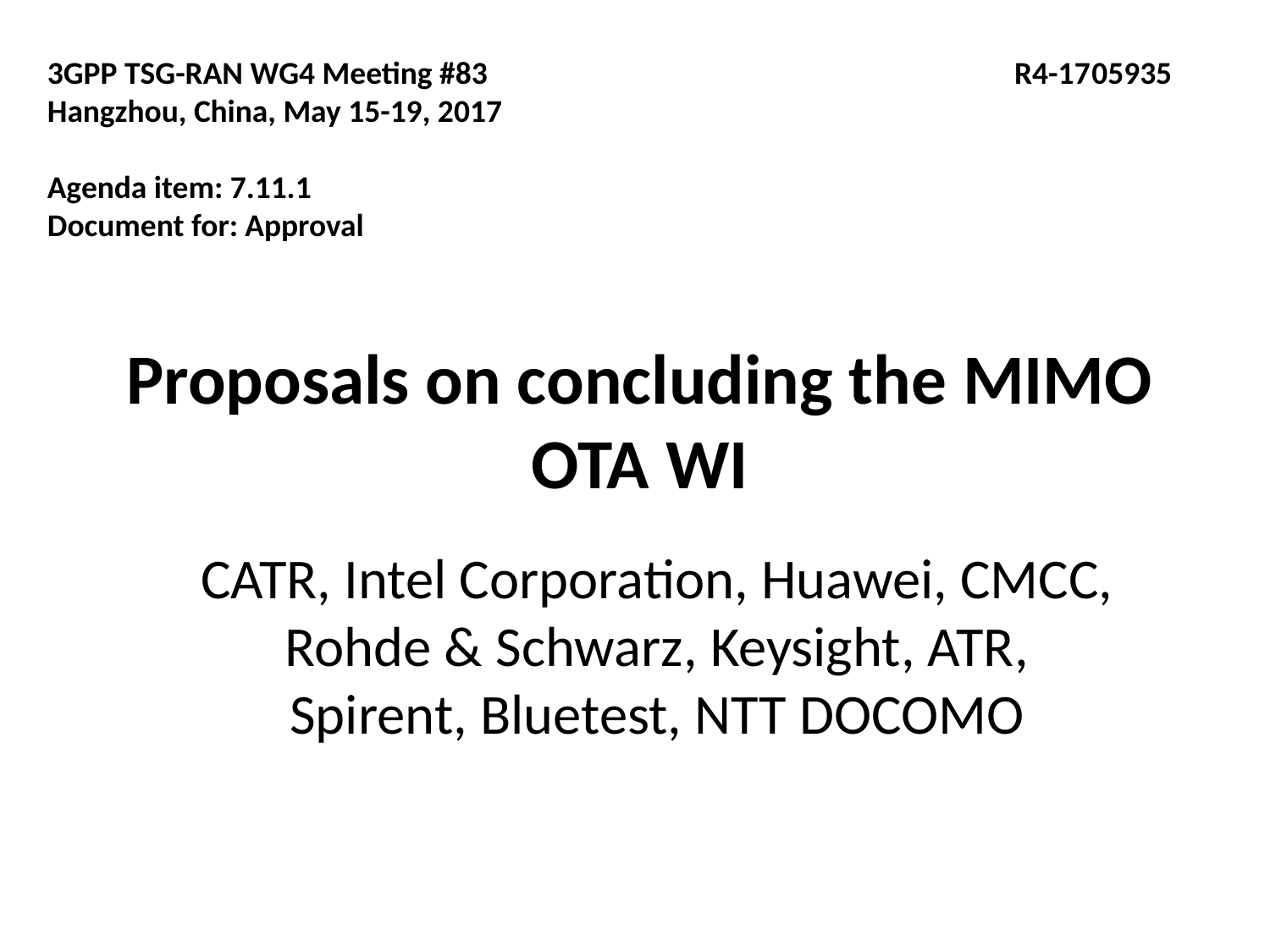

3GPP TSG-RAN WG4 Meeting #83	                                                                R4-1705935
Hangzhou, China, May 15-19, 2017

Agenda item: 7.11.1
Document for: Approval

# Proposals on concluding the MIMO OTA WI
CATR, Intel Corporation, Huawei, CMCC, Rohde & Schwarz, Keysight, ATR, Spirent, Bluetest, NTT DOCOMO